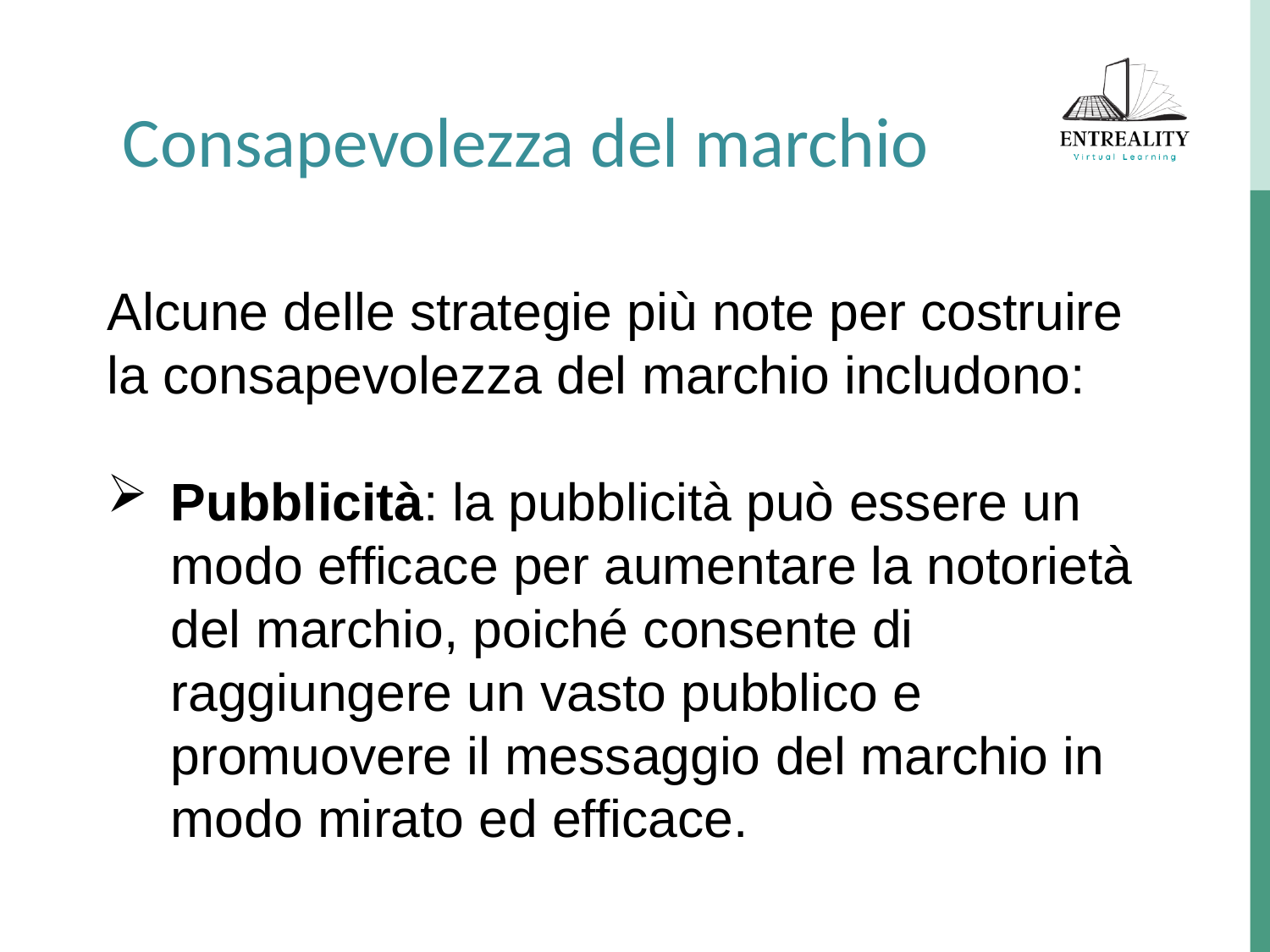

Consapevolezza del marchio
Alcune delle strategie più note per costruire la consapevolezza del marchio includono:

Pubblicità: la pubblicità può essere un modo efficace per aumentare la notorietà del marchio, poiché consente di raggiungere un vasto pubblico e promuovere il messaggio del marchio in modo mirato ed efficace.